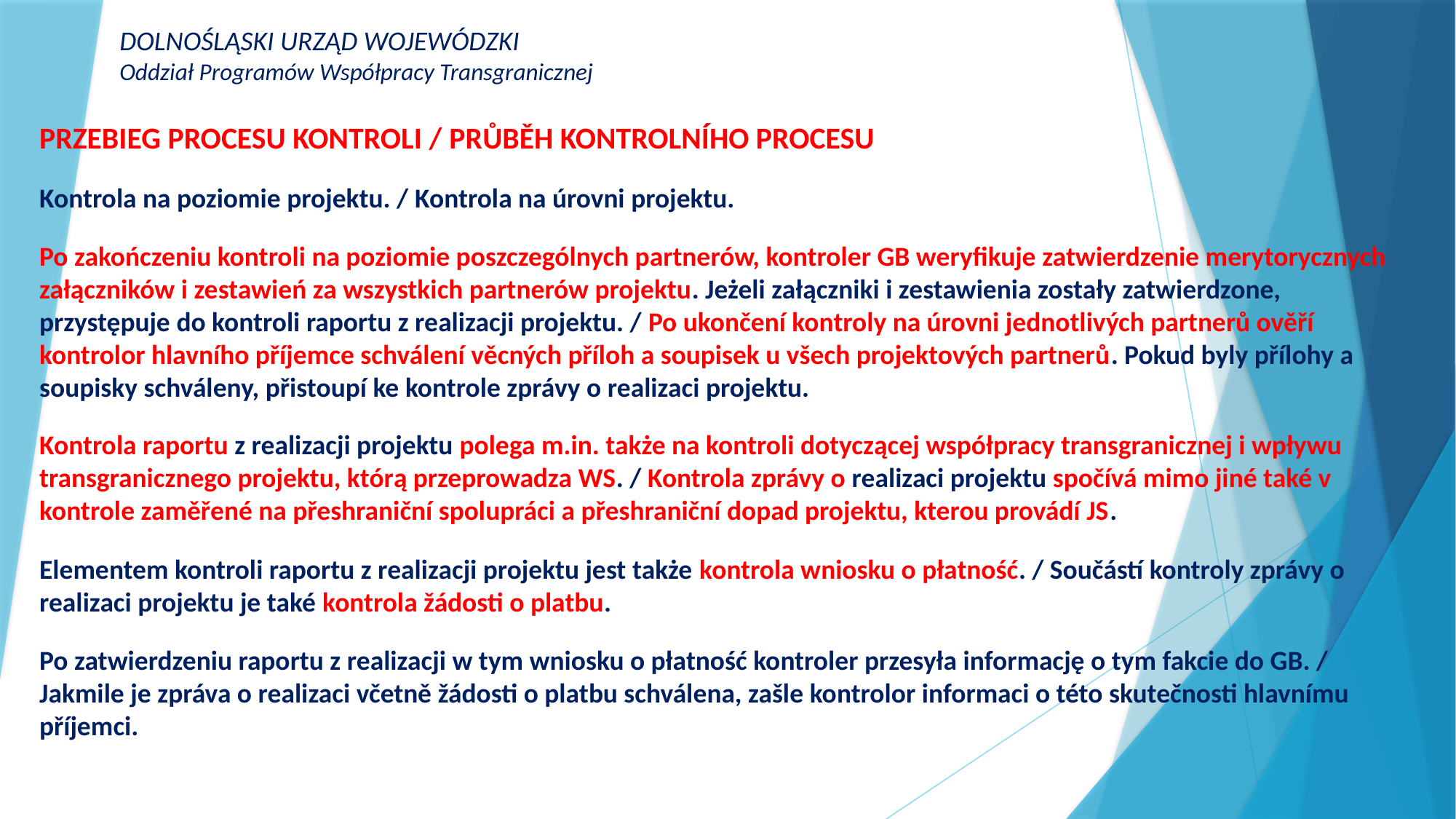

DOLNOŚLĄSKI URZĄD WOJEWÓDZKI
Oddział Programów Współpracy Transgranicznej
PRZEBIEG PROCESU KONTROLI / PRŮBĚH KONTROLNÍHO PROCESU

Kontrola na poziomie projektu. / Kontrola na úrovni projektu.

Po zakończeniu kontroli na poziomie poszczególnych partnerów, kontroler GB weryfikuje zatwierdzenie merytorycznych załączników i zestawień za wszystkich partnerów projektu. Jeżeli załączniki i zestawienia zostały zatwierdzone, przystępuje do kontroli raportu z realizacji projektu. / Po ukončení kontroly na úrovni jednotlivých partnerů ověří kontrolor hlavního příjemce schválení věcných příloh a soupisek u všech projektových partnerů. Pokud byly přílohy a soupisky schváleny, přistoupí ke kontrole zprávy o realizaci projektu.

Kontrola raportu z realizacji projektu polega m.in. także na kontroli dotyczącej współpracy transgranicznej i wpływu transgranicznego projektu, którą przeprowadza WS. / Kontrola zprávy o realizaci projektu spočívá mimo jiné také v kontrole zaměřené na přeshraniční spolupráci a přeshraniční dopad projektu, kterou provádí JS.

Elementem kontroli raportu z realizacji projektu jest także kontrola wniosku o płatność. / Součástí kontroly zprávy o realizaci projektu je také kontrola žádosti o platbu.

Po zatwierdzeniu raportu z realizacji w tym wniosku o płatność kontroler przesyła informację o tym fakcie do GB. / Jakmile je zpráva o realizaci včetně žádosti o platbu schválena, zašle kontrolor informaci o této skutečnosti hlavnímu příjemci.